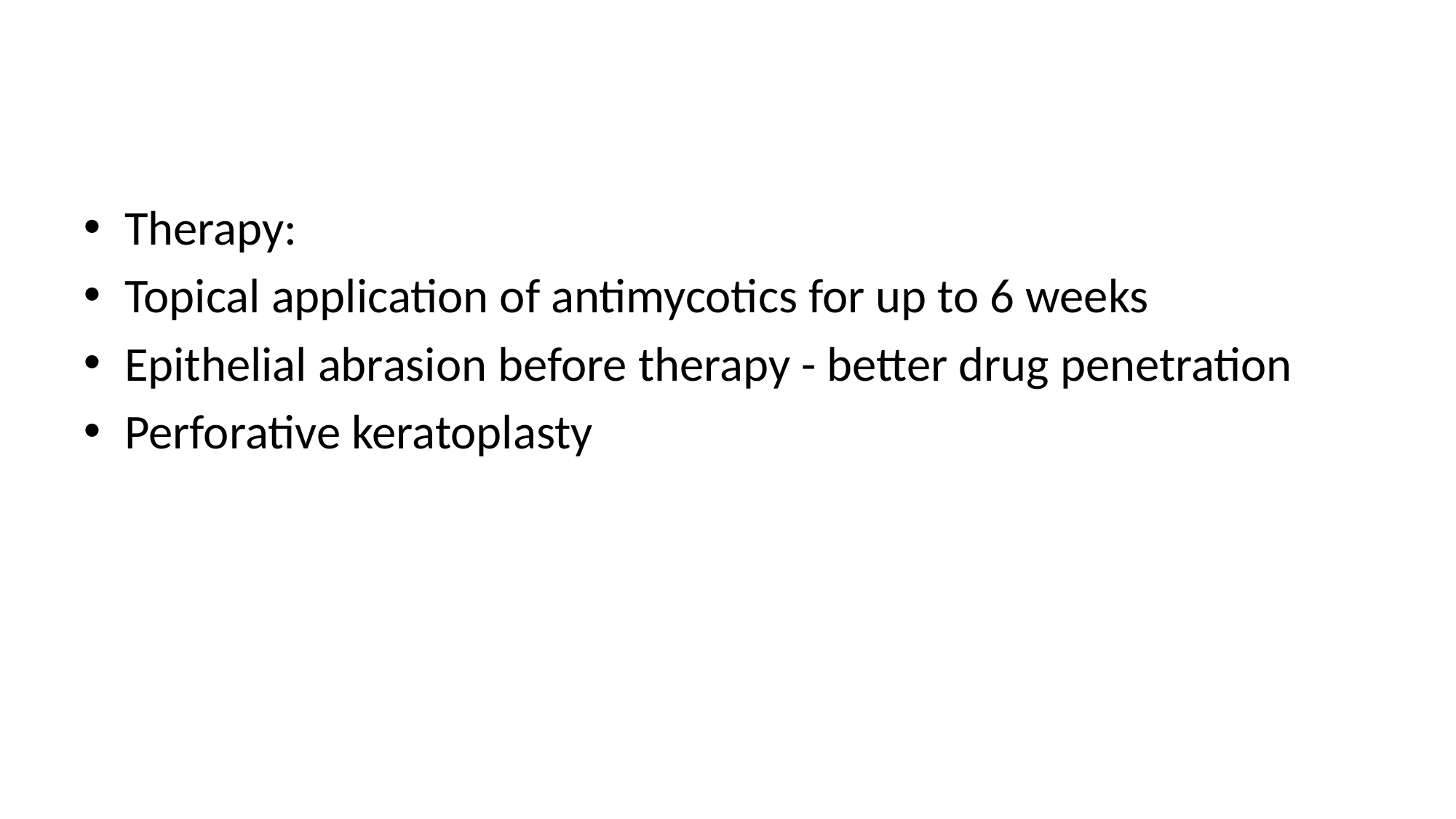

#
Therapy:
Topical application of antimycotics for up to 6 weeks
Epithelial abrasion before therapy - better drug penetration
Perforative keratoplasty